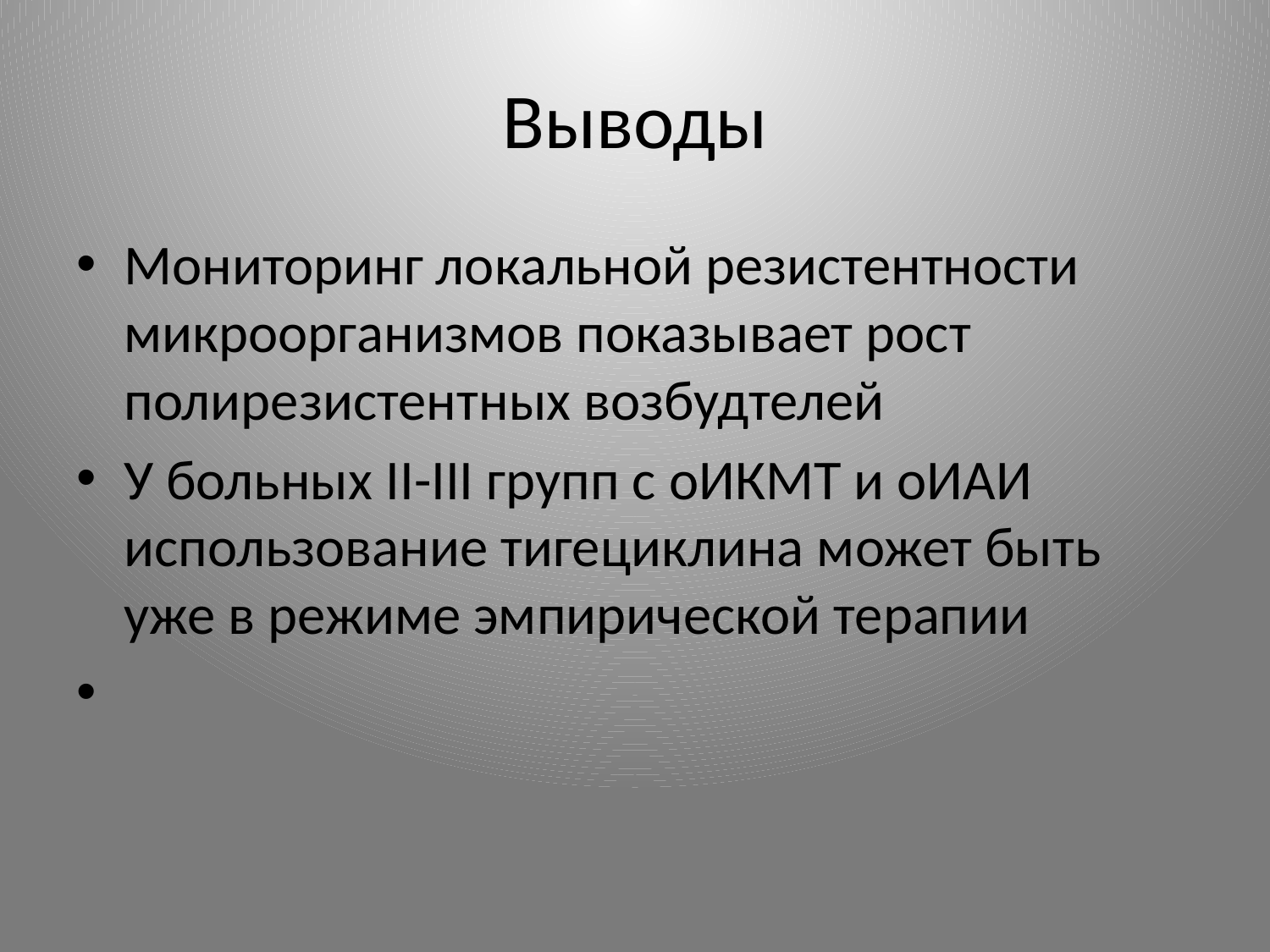

# Выводы
Мониторинг локальной резистентности микроорганизмов показывает рост полирезистентных возбудтелей
У больных II-III групп с оИКМТ и оИАИ использование тигециклина может быть уже в режиме эмпирической терапии